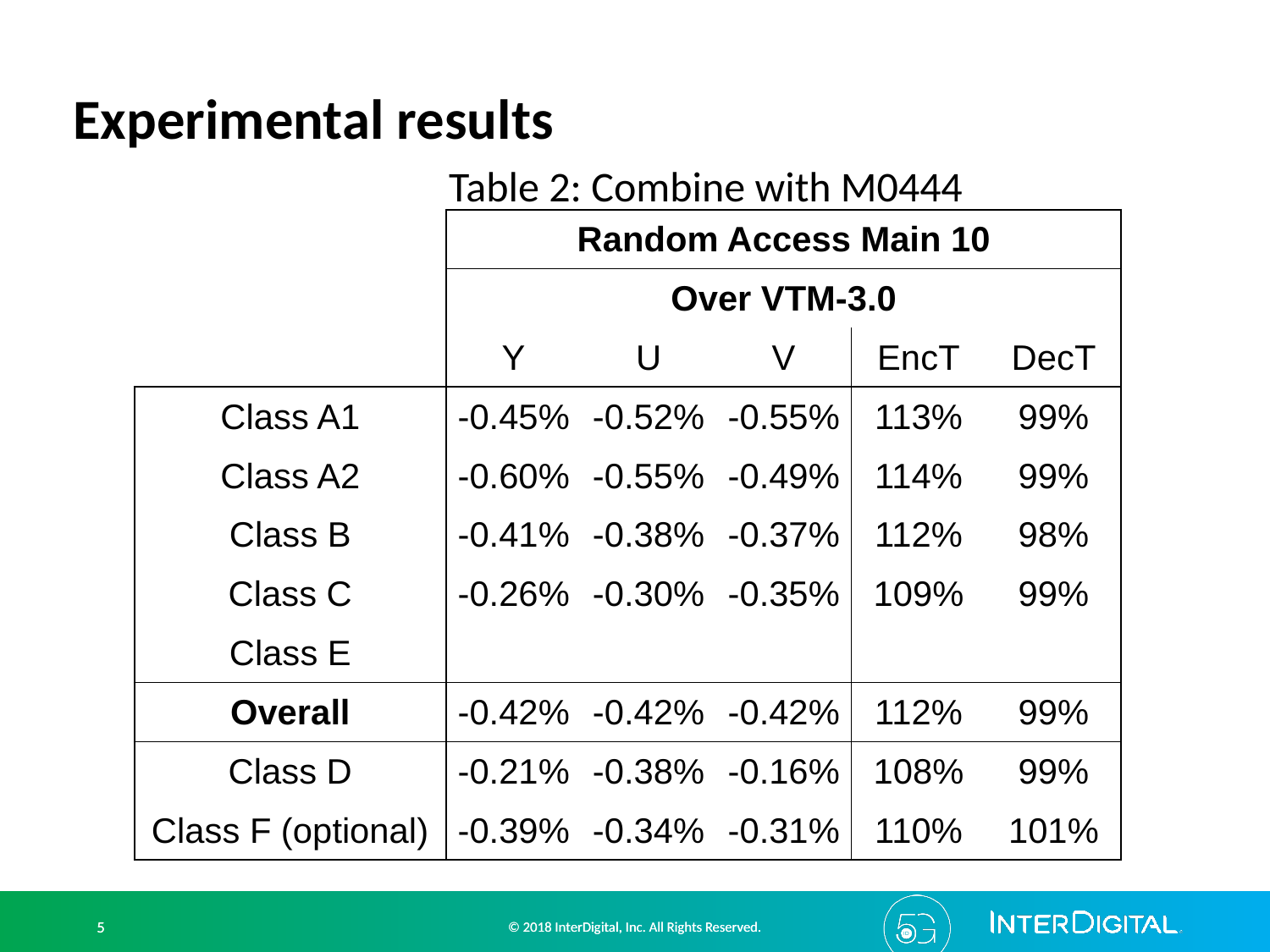

# Experimental results
Table 2: Combine with M0444
|  | Random Access Main 10 |  |  |  |  |
| --- | --- | --- | --- | --- | --- |
|  | Over VTM-3.0 |  |  |  |  |
|  | Y | U | V | EncT | DecT |
| Class A1 | -0.45% | -0.52% | -0.55% | 113% | 99% |
| Class A2 | -0.60% | -0.55% | -0.49% | 114% | 99% |
| Class B | -0.41% | -0.38% | -0.37% | 112% | 98% |
| Class C | -0.26% | -0.30% | -0.35% | 109% | 99% |
| Class E |  |  |  |  |  |
| Overall | -0.42% | -0.42% | -0.42% | 112% | 99% |
| Class D | -0.21% | -0.38% | -0.16% | 108% | 99% |
| Class F (optional) | -0.39% | -0.34% | -0.31% | 110% | 101% |
© 2018 InterDigital, Inc. All Rights Reserved.
© 2018 InterDigital, Inc. All Rights Reserved.
5
5